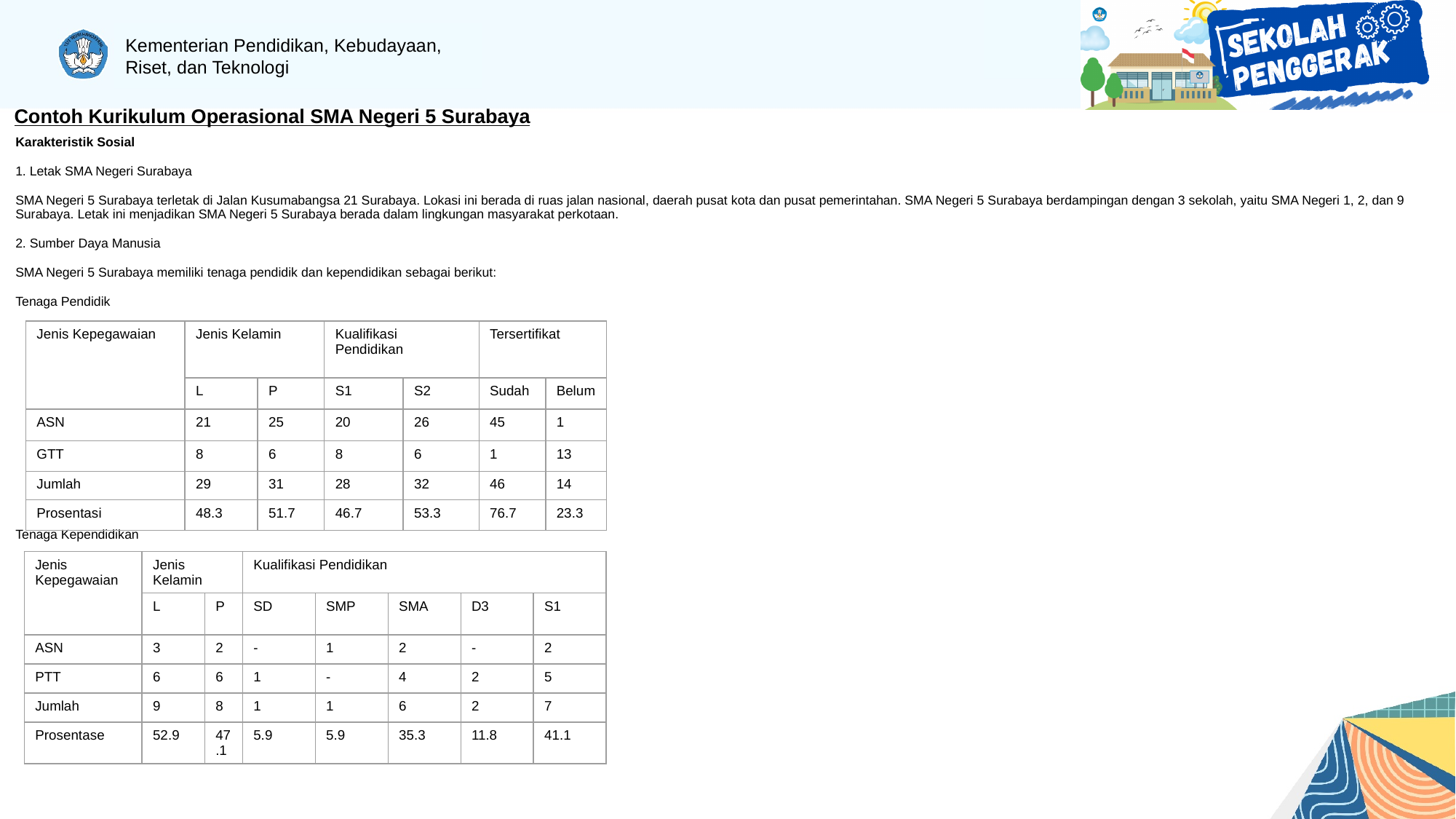

# Contoh Kurikulum Operasional SMA Negeri 5 Surabaya
Karakteristik Sosial
1. Letak SMA Negeri Surabaya
SMA Negeri 5 Surabaya terletak di Jalan Kusumabangsa 21 Surabaya. Lokasi ini berada di ruas jalan nasional, daerah pusat kota dan pusat pemerintahan. SMA Negeri 5 Surabaya berdampingan dengan 3 sekolah, yaitu SMA Negeri 1, 2, dan 9 Surabaya. Letak ini menjadikan SMA Negeri 5 Surabaya berada dalam lingkungan masyarakat perkotaan.
2. Sumber Daya Manusia
SMA Negeri 5 Surabaya memiliki tenaga pendidik dan kependidikan sebagai berikut:
Tenaga Pendidik

Tenaga Kependidikan

| Jenis Kepegawaian | Jenis Kelamin |  | Kualifikasi Pendidikan |  | Tersertifikat |  |
| --- | --- | --- | --- | --- | --- | --- |
|  | L | P | S1 | S2 | Sudah | Belum |
| ASN | 21 | 25 | 20 | 26 | 45 | 1 |
| GTT | 8 | 6 | 8 | 6 | 1 | 13 |
| Jumlah | 29 | 31 | 28 | 32 | 46 | 14 |
| Prosentasi | 48.3 | 51.7 | 46.7 | 53.3 | 76.7 | 23.3 |
| Jenis Kepegawaian | Jenis Kelamin |  | Kualifikasi Pendidikan |  |  |  |  |
| --- | --- | --- | --- | --- | --- | --- | --- |
|  | L | P | SD | SMP | SMA | D3 | S1 |
| ASN | 3 | 2 | - | 1 | 2 | - | 2 |
| PTT | 6 | 6 | 1 | - | 4 | 2 | 5 |
| Jumlah | 9 | 8 | 1 | 1 | 6 | 2 | 7 |
| Prosentase | 52.9 | 47.1 | 5.9 | 5.9 | 35.3 | 11.8 | 41.1 |